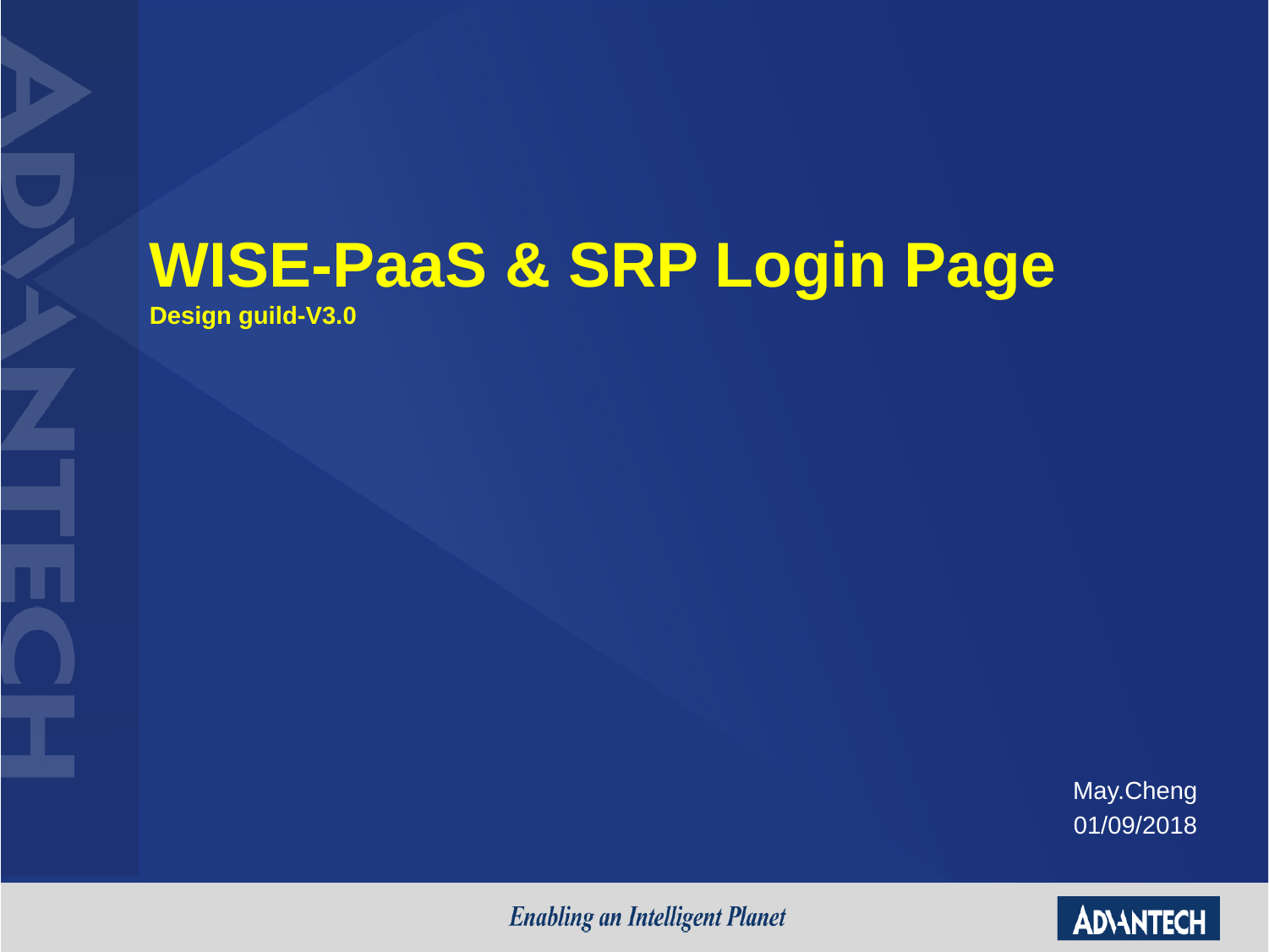

# WISE-PaaS & SRP Login Page Design guild-V3.0
May.Cheng
01/09/2018